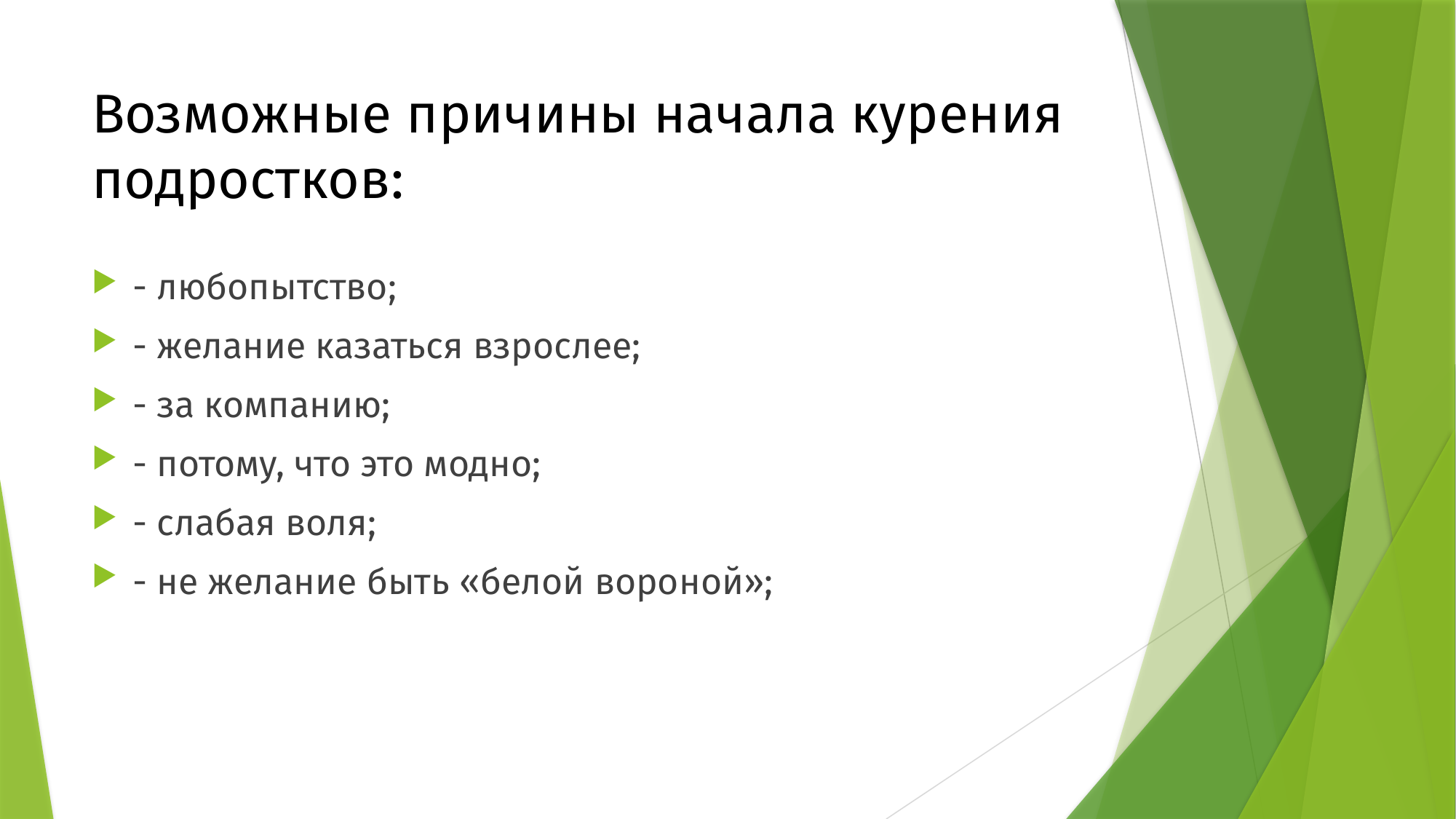

# Возможные причины начала курения подростков:
- любопытство;
- желание казаться взрослее;
- за компанию;
- потому, что это модно;
- слабая воля;
- не желание быть «белой вороной»;